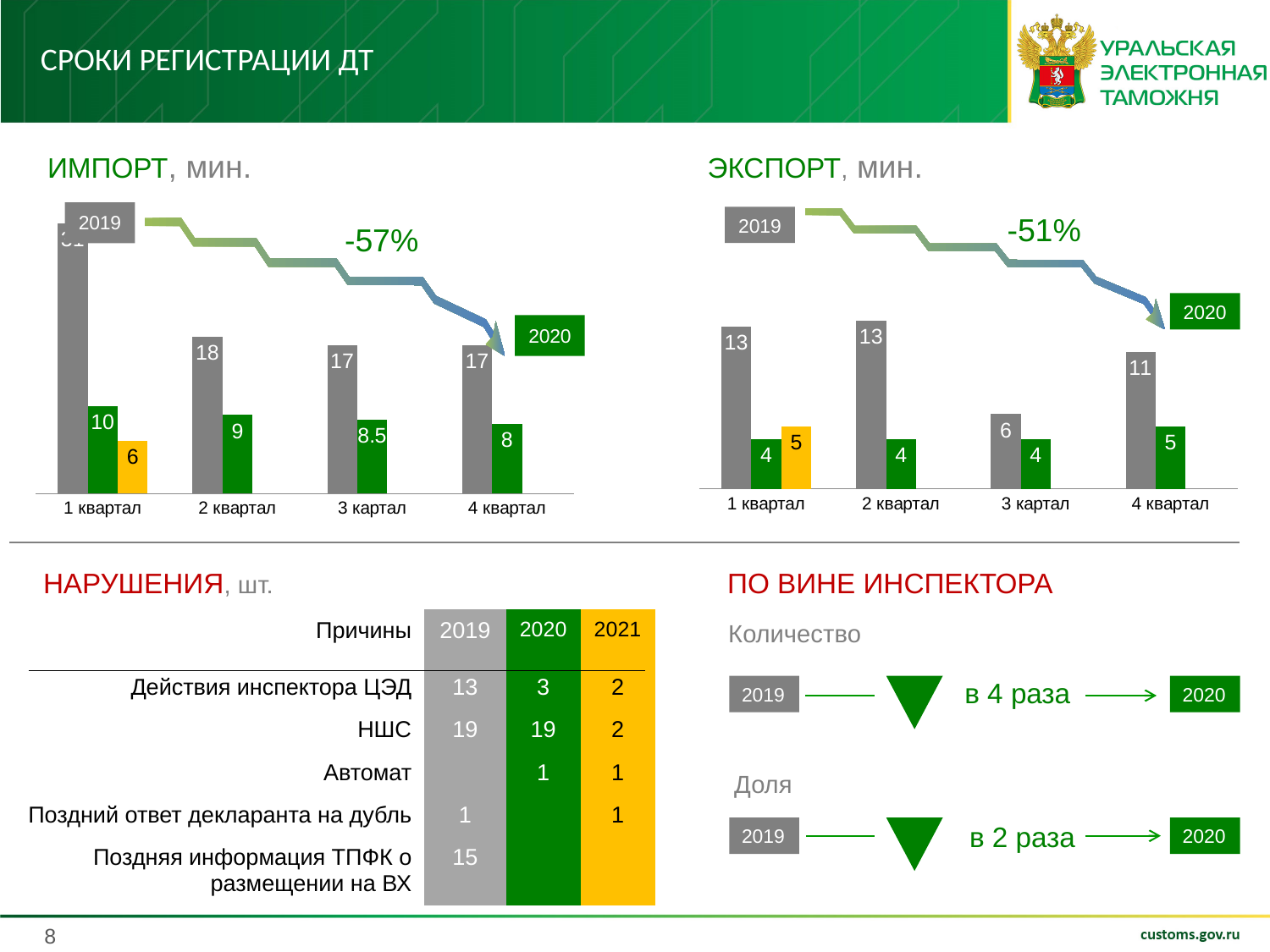

# СРОКИ РЕГИСТРАЦИИ дт
ИМПОРТ, мин.
ЭКСПОРТ, мин.

### Chart

| Category | Ряд 1 | Ряд 2 | Ряд 3 |
|---|---|---|---|
| 1 квартал | 13.0 | 4.0 | 5.0 |
| 2 квартал | 13.5 | 4.0 | None |
| 3 картал | 6.0 | 4.0 | None |
| 4 квартал | 11.0 | 5.0 | None |

### Chart

| Category | Ряд 1 | Ряд 2 | Ряд 3 |
|---|---|---|---|
| 1 квартал | 31.0 | 10.0 | 6.0 |
| 2 квартал | 18.0 | 9.0 | None |
| 3 картал | 17.0 | 8.5 | None |
| 4 квартал | 17.0 | 8.0 | None |
2019
-51%

-57%
2020
НАРУШЕНИЯ, шт.
ПО ВИНЕ ИНСПЕКТОРА
| Причины | 2019 | 2020 | 2021 |
| --- | --- | --- | --- |
| Действия инспектора ЦЭД | 13 | 3 | 2 |
| НШС | 19 | 19 | 2 |
| Автомат |  | 1 | 1 |
| Поздний ответ декларанта на дубль | 1 |  | 1 |
| Поздняя информация ТПФК о размещении на ВХ | 15 |  |  |
Количество
           в 4 раза

2019
2020
Доля
           в 2 раза

2019
2020
8
8